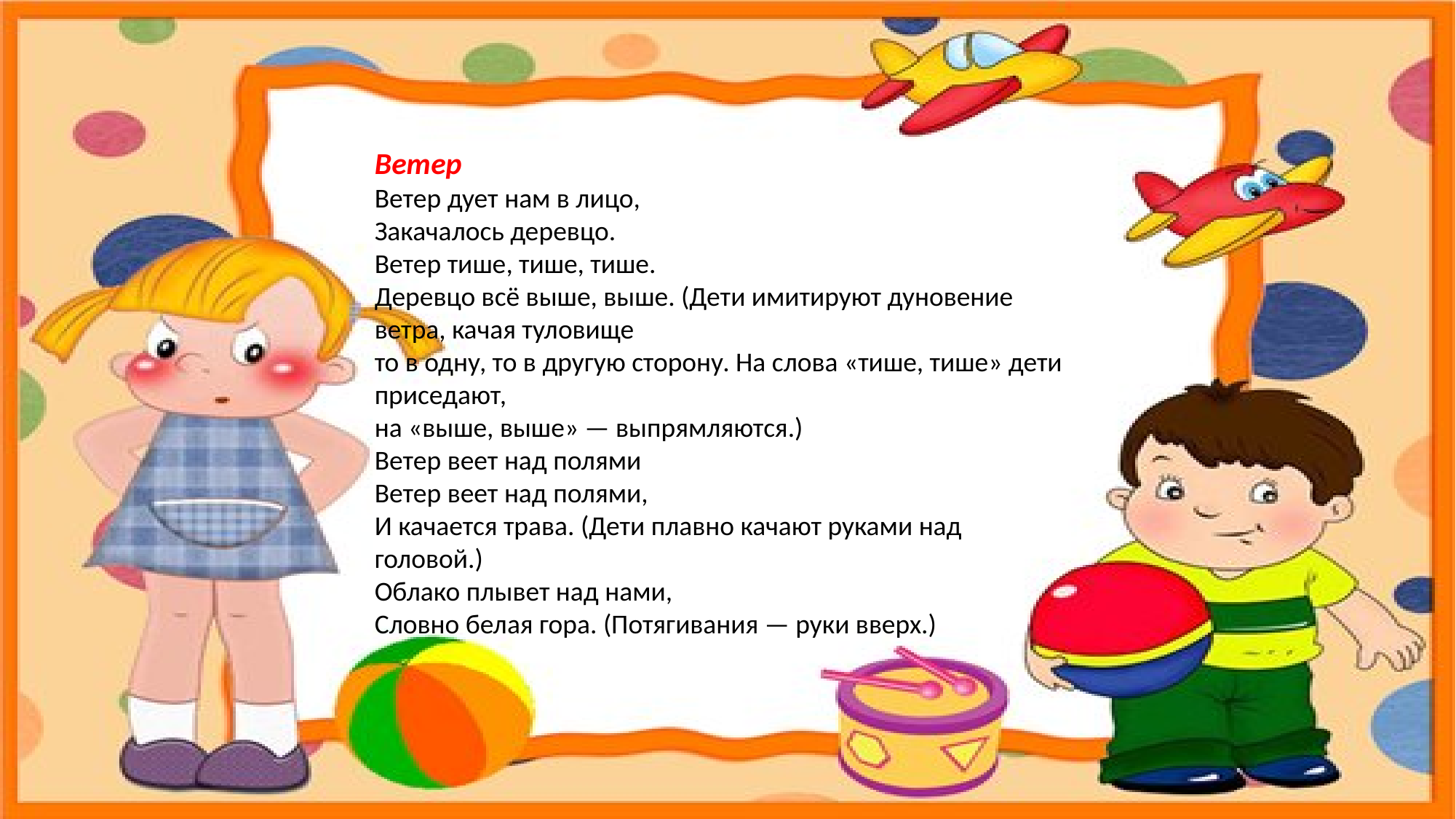

Ветер 
Ветер дует нам в лицо, 
Закачалось деревцо. 
Ветер тише, тише, тише. 
Деревцо всё выше, выше. (Дети имитируют дуновение ветра, качая туловище 
то в одну, то в другую сторону. На слова «тише, тише» дети приседают, 
на «выше, выше» — выпрямляются.) 
Ветер веет над полями 
Ветер веет над полями, 
И качается трава. (Дети плавно качают руками над головой.) 
Облако плывет над нами, 
Словно белая гора. (Потягивания — руки вверх.)